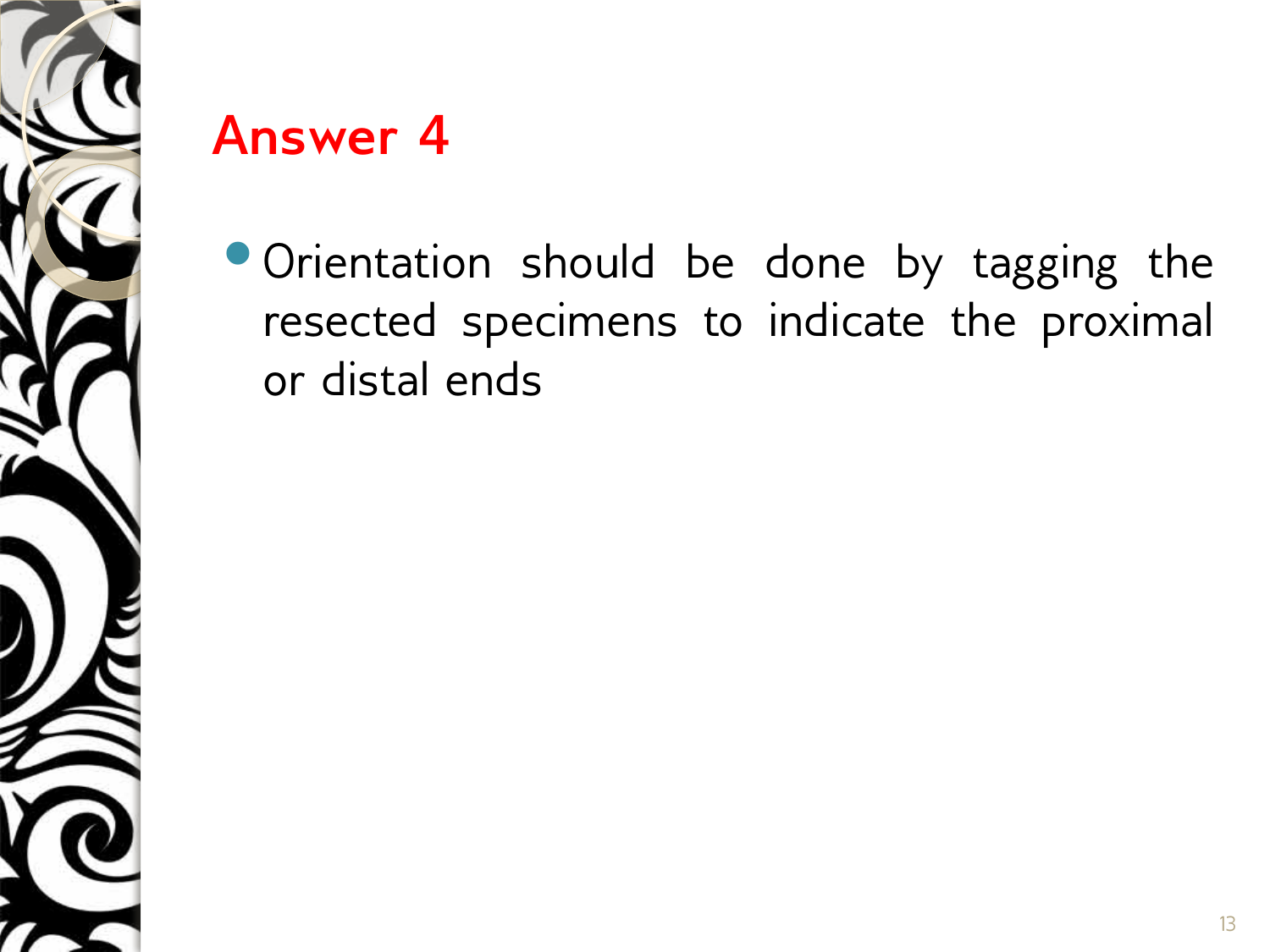

# Answer 4
Orientation should be done by tagging the resected specimens to indicate the proximal or distal ends

13